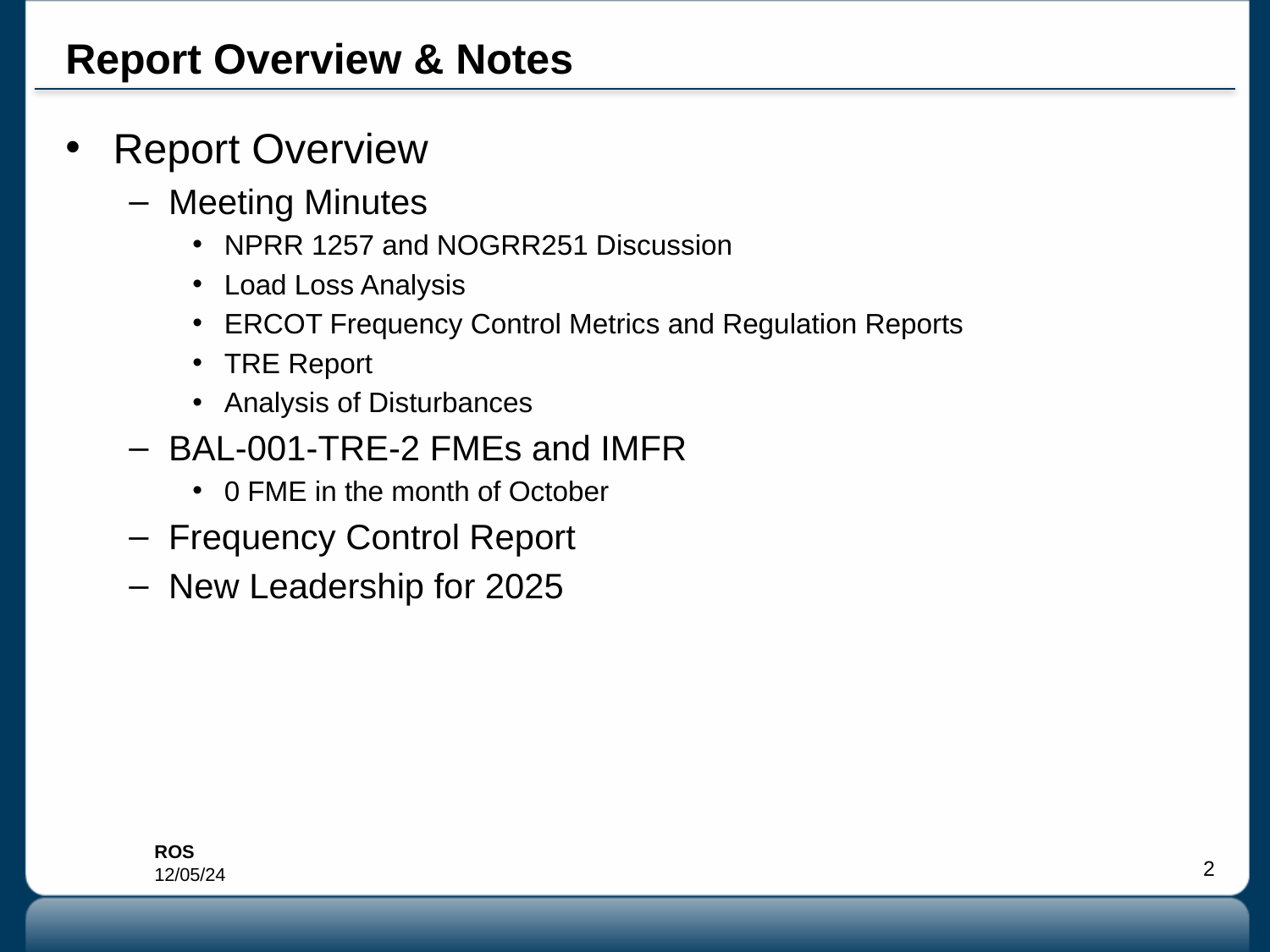

# Report Overview & Notes
Report Overview
Meeting Minutes
NPRR 1257 and NOGRR251 Discussion
Load Loss Analysis
ERCOT Frequency Control Metrics and Regulation Reports
TRE Report
Analysis of Disturbances
BAL-001-TRE-2 FMEs and IMFR
0 FME in the month of October
Frequency Control Report
New Leadership for 2025